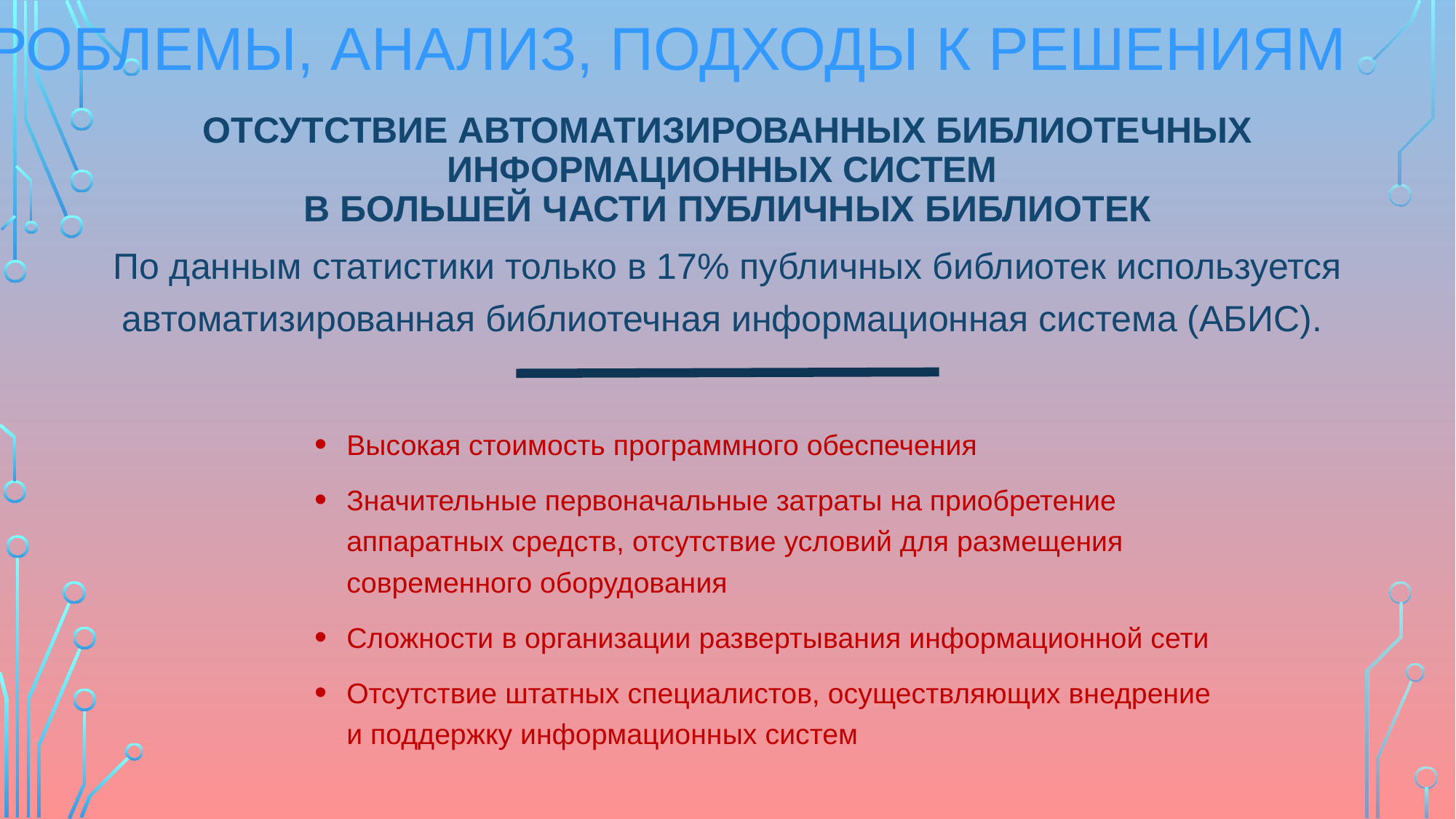

ПРОБЛЕМЫ, АНАЛИЗ, ПОДХОДЫ К РЕШЕНИЯМ

Отсутствие Автоматизированных библиотечных информационных систем
в большей части публичных библиотек
По данным статистики только в 17% публичных библиотек используется автоматизированная библиотечная информационная система (АБИС).
Высокая стоимость программного обеспечения
Значительные первоначальные затраты на приобретение аппаратных средств, отсутствие условий для размещения современного оборудования
Сложности в организации развертывания информационной сети
Отсутствие штатных специалистов, осуществляющих внедрение и поддержку информационных систем